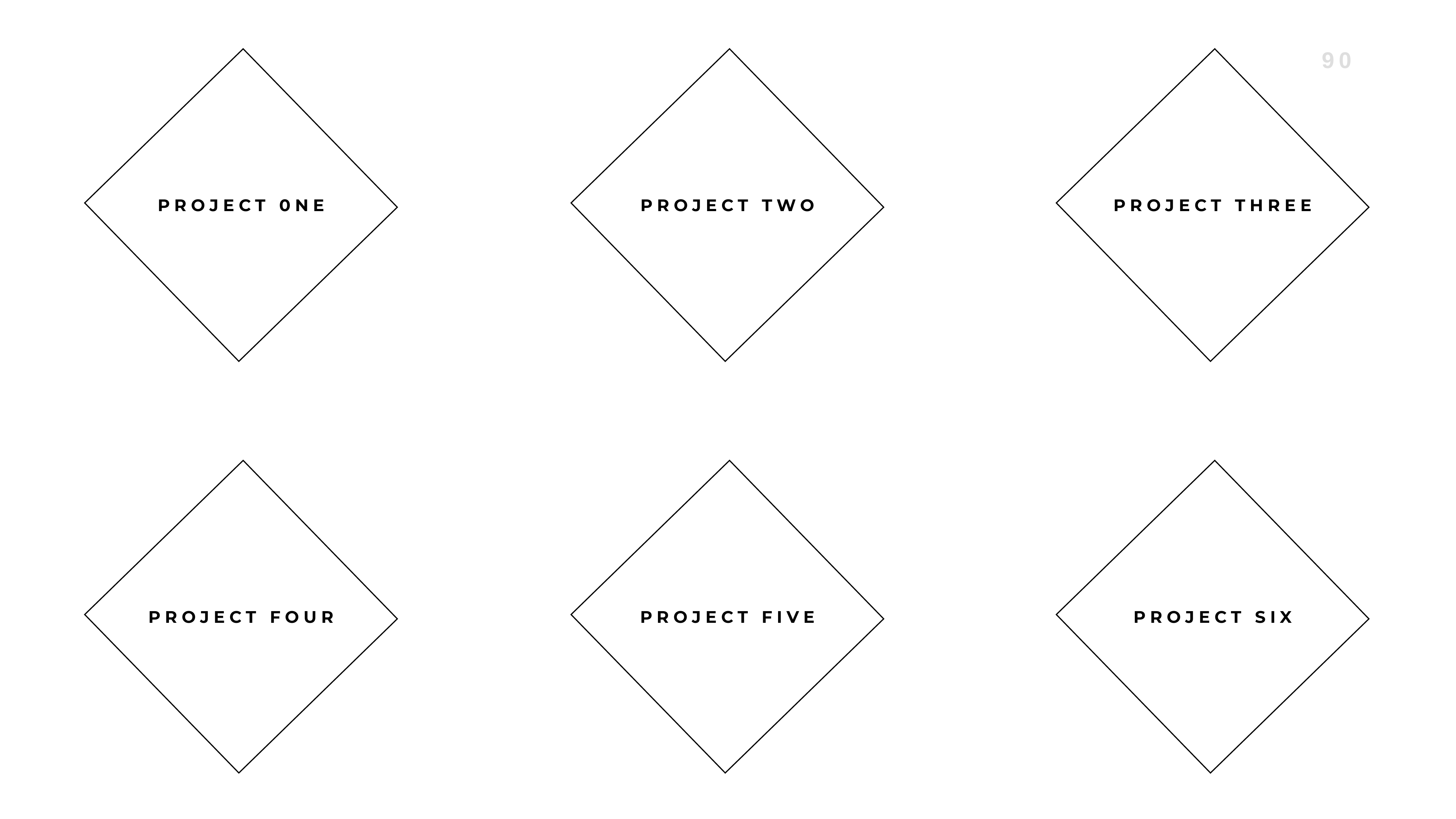

PROJECT 0NE
PROJECT TWO
PROJECT THREE

PROJECT FOUR
PROJECT FIVE
PROJECT SIX